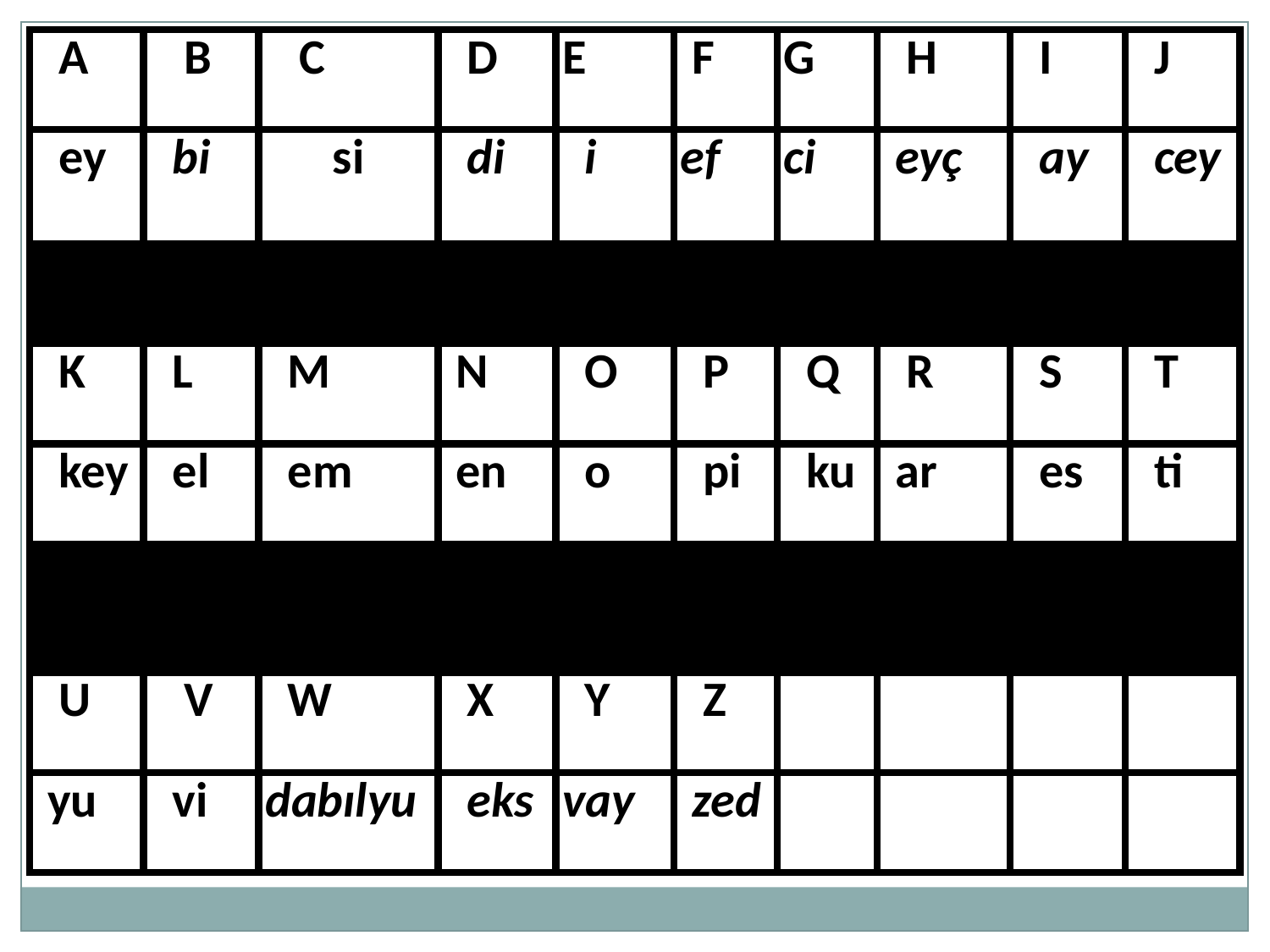

| A | B | C | D | E | F | G | H | I | J |
| --- | --- | --- | --- | --- | --- | --- | --- | --- | --- |
| ey | bi | si | di | i | ef | ci | eyç | ay | cey |
|  |  |  |  |  |  |  |  |  |  |
| K | L | M | N | O | P | Q | R | S | T |
| key | el | em | en | o | pi | ku | ar | es | ti |
|  |  |  |  |  |  |  |  |  |  |
| U | V | W | X | Y | Z |  |  |  |  |
| yu | vi | dabılyu | eks | vay | zed |  |  |  |  |